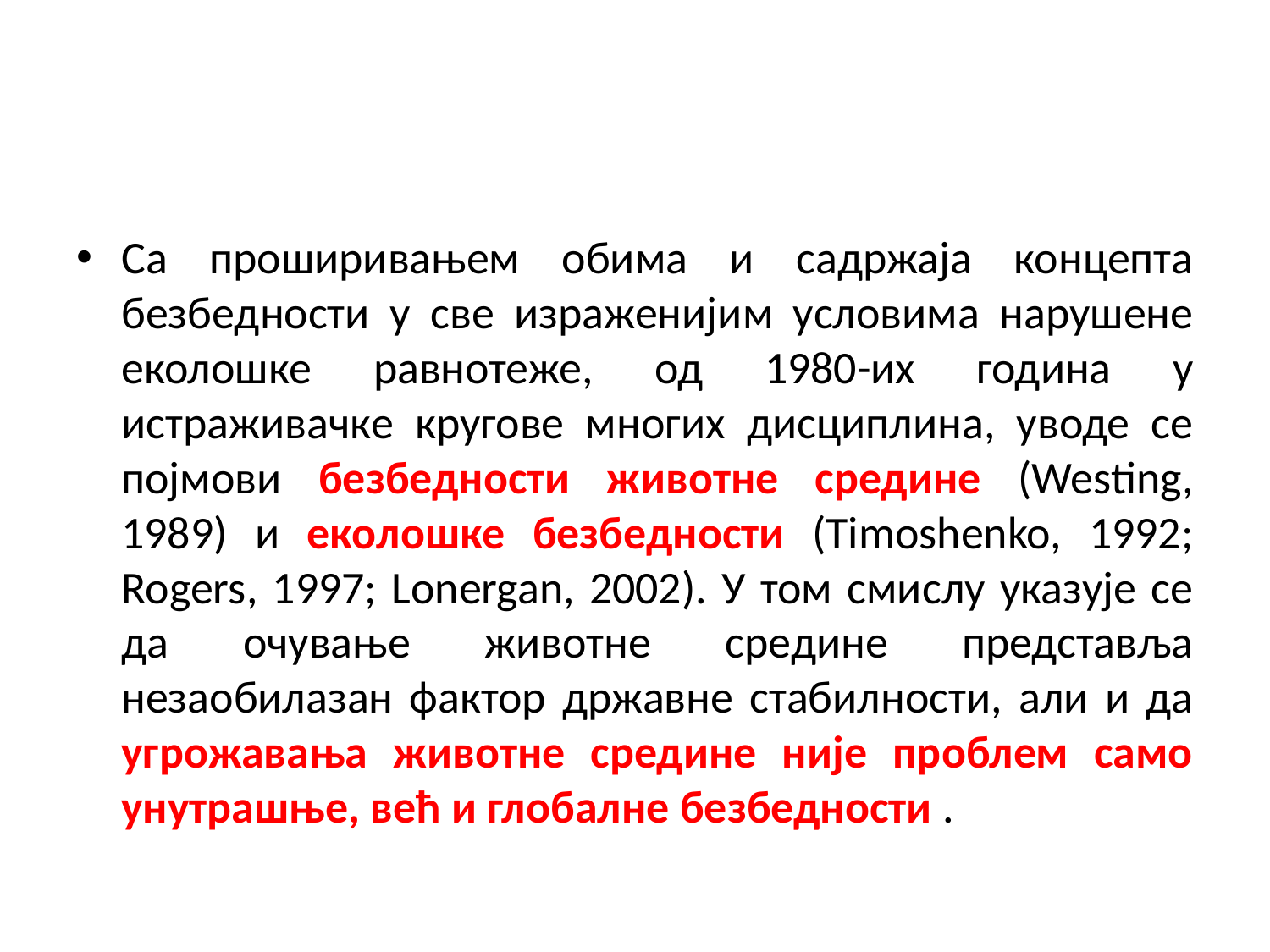

#
Са проширивањем обима и садржаја концепта безбедности у све израженијим условима нарушене еколошке равнотеже, од 1980-их година у истраживачке кругове многих дисциплина, уводе се појмови безбедности животне средине (Westing, 1989) и еколошке безбедности (Timoshenko, 1992; Rogers, 1997; Lonergan, 2002). У том смислу указује се да очување животне средине представља незаобилазан фактор државне стабилности, али и да угрожавања животне средине није проблем само унутрашње, већ и глобалне безбедности .